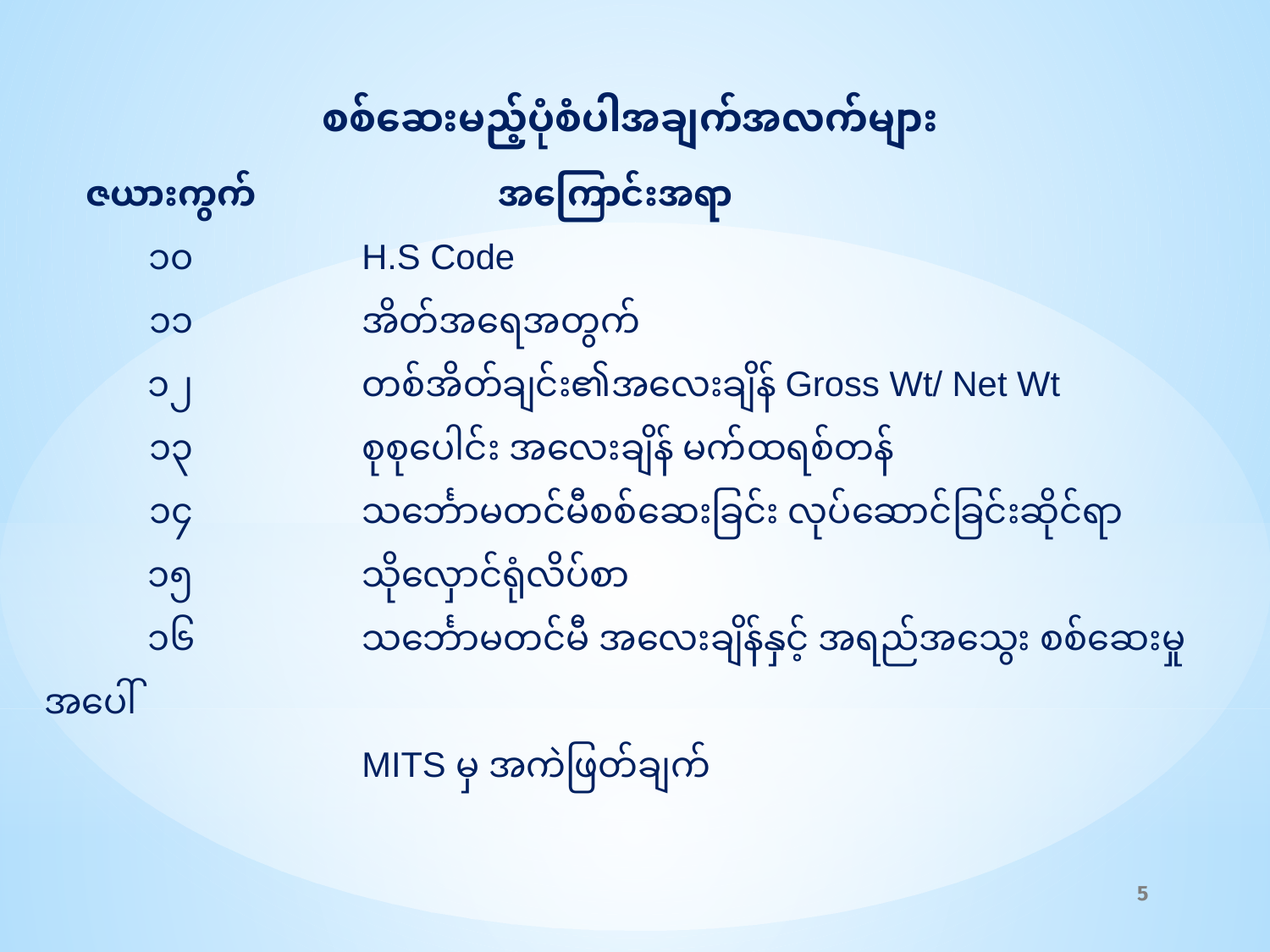

စစ်ဆေးမည့်ပုံစံပါအချက်အလက်များ
	ဇယားကွက်	အကြောင်းအရာ
	၁၀	H.S Code
	၁၁	အိတ်အရေအတွက်
	၁၂	တစ်အိတ်ချင်း၏အလေးချိန် Gross Wt/ Net Wt
	၁၃	စုစုပေါင်း အလေးချိန် မက်ထရစ်တန်
	၁၄	သင်္ဘောမတင်မီစစ်ဆေးခြင်း လုပ်ဆောင်ခြင်းဆိုင်ရာ
	၁၅	သိုလှောင်ရုံလိပ်စာ
	၁၆	သင်္ဘောမတင်မီ အလေးချိန်နှင့် အရည်အသွေး စစ်ဆေးမှုအပေါ်
		MITS မှ အကဲဖြတ်ချက်

5